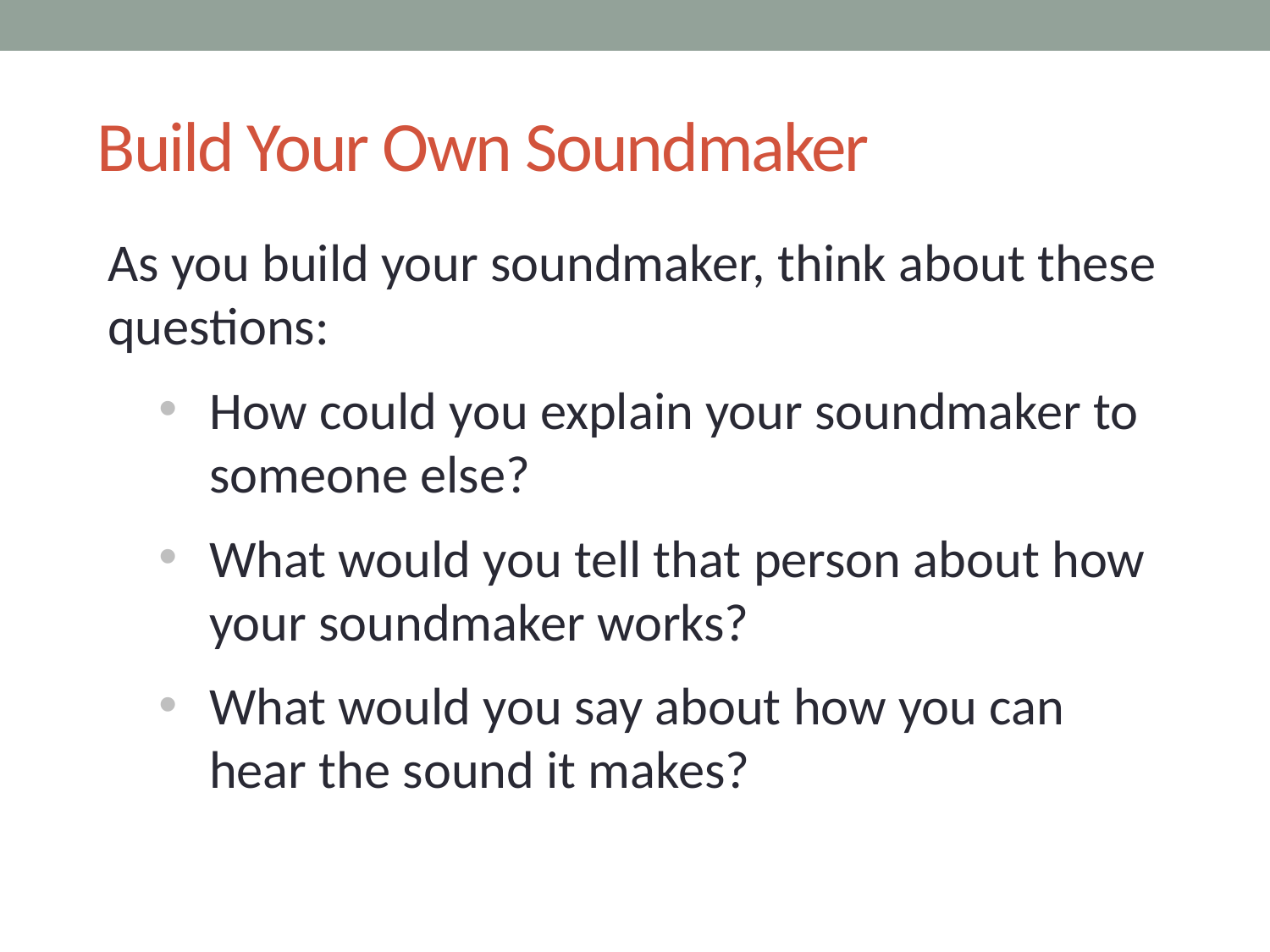

# Build Your Own Soundmaker
As you build your soundmaker, think about these questions:
How could you explain your soundmaker to someone else?
What would you tell that person about how your soundmaker works?
What would you say about how you can hear the sound it makes?